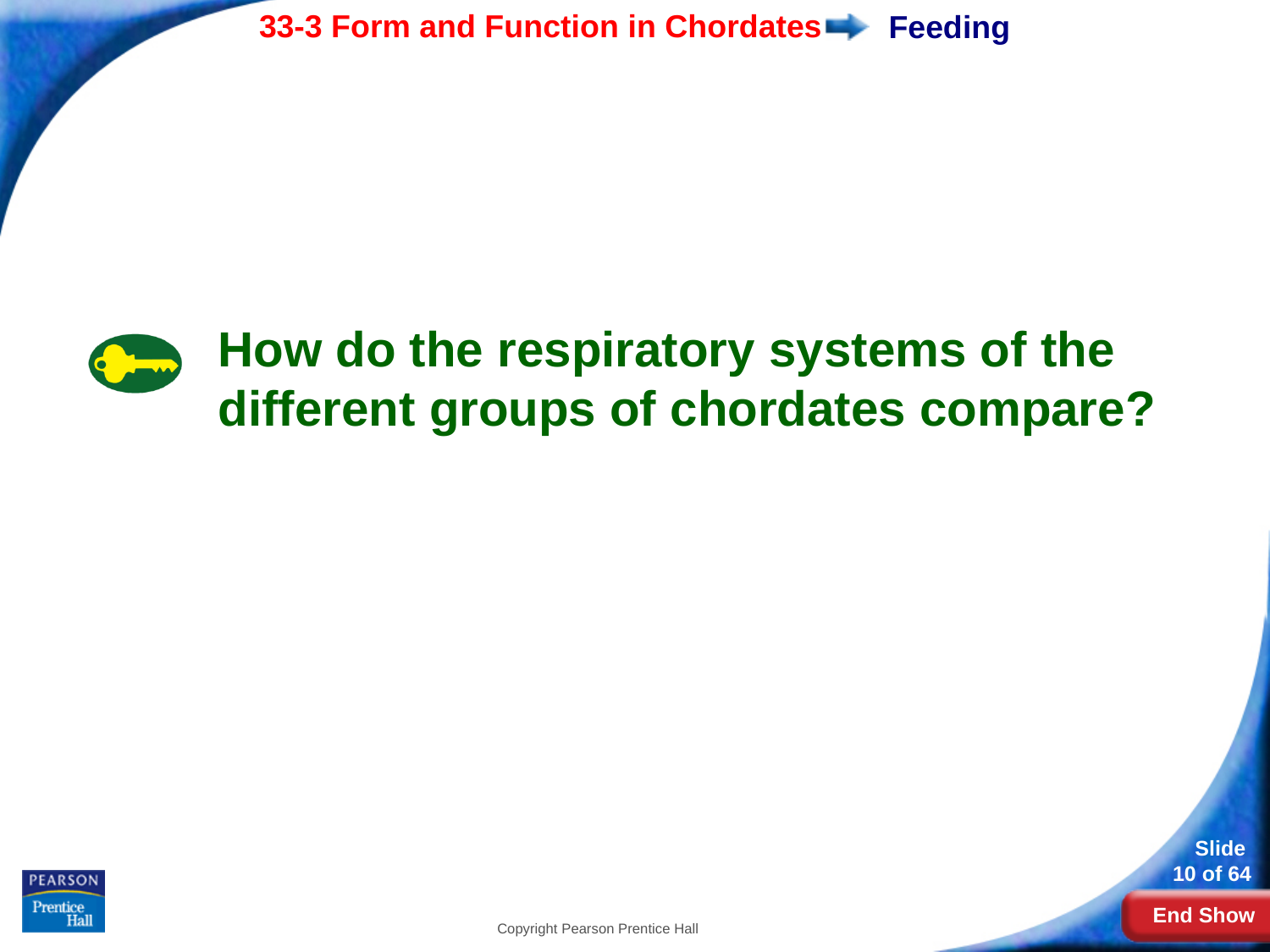

# Feeding

How do the respiratory systems of the different groups of chordates compare?

Copyright Pearson Prentice Hall